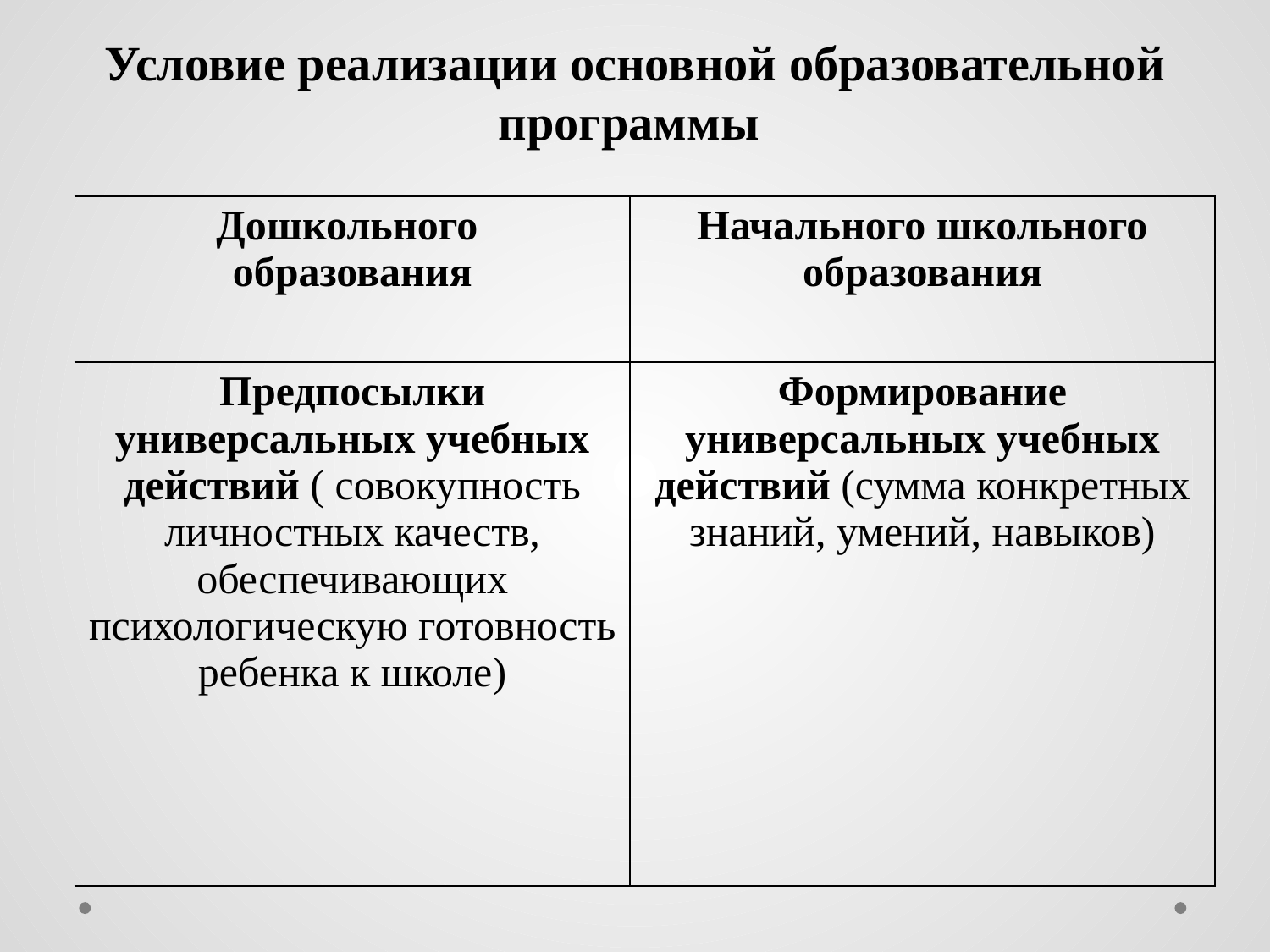

# Условие реализации основной образовательной программы

| Дошкольного образования | Начального школьного образования |
| --- | --- |
| Предпосылки универсальных учебных действий ( совокупность личностных качеств, обеспечивающих психологическую готовность ребенка к школе) | Формирование универсальных учебных действий (сумма конкретных знаний, умений, навыков) |